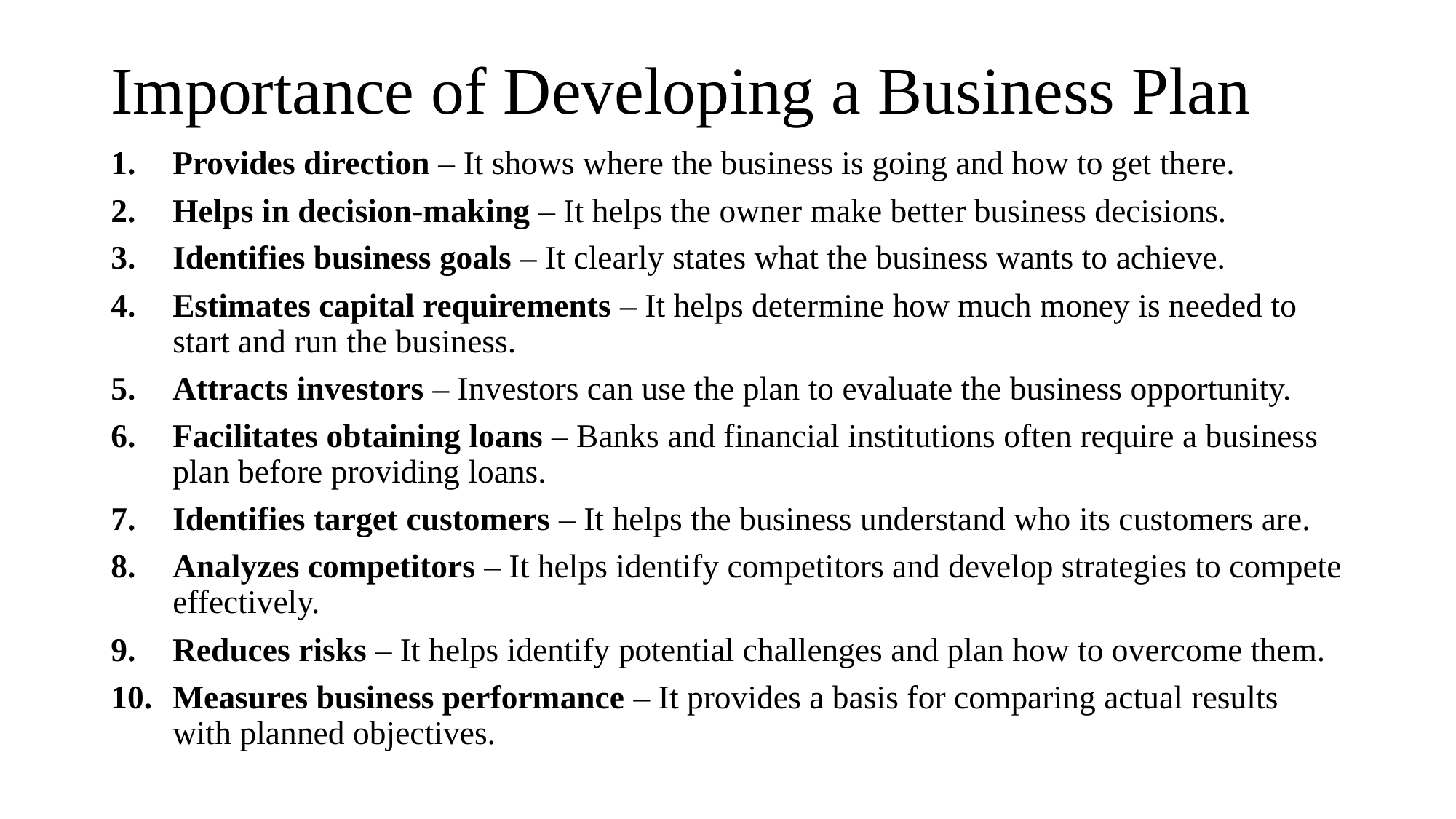

# Importance of Developing a Business Plan
Provides direction – It shows where the business is going and how to get there.
Helps in decision-making – It helps the owner make better business decisions.
Identifies business goals – It clearly states what the business wants to achieve.
Estimates capital requirements – It helps determine how much money is needed to start and run the business.
Attracts investors – Investors can use the plan to evaluate the business opportunity.
Facilitates obtaining loans – Banks and financial institutions often require a business plan before providing loans.
Identifies target customers – It helps the business understand who its customers are.
Analyzes competitors – It helps identify competitors and develop strategies to compete effectively.
Reduces risks – It helps identify potential challenges and plan how to overcome them.
Measures business performance – It provides a basis for comparing actual results with planned objectives.